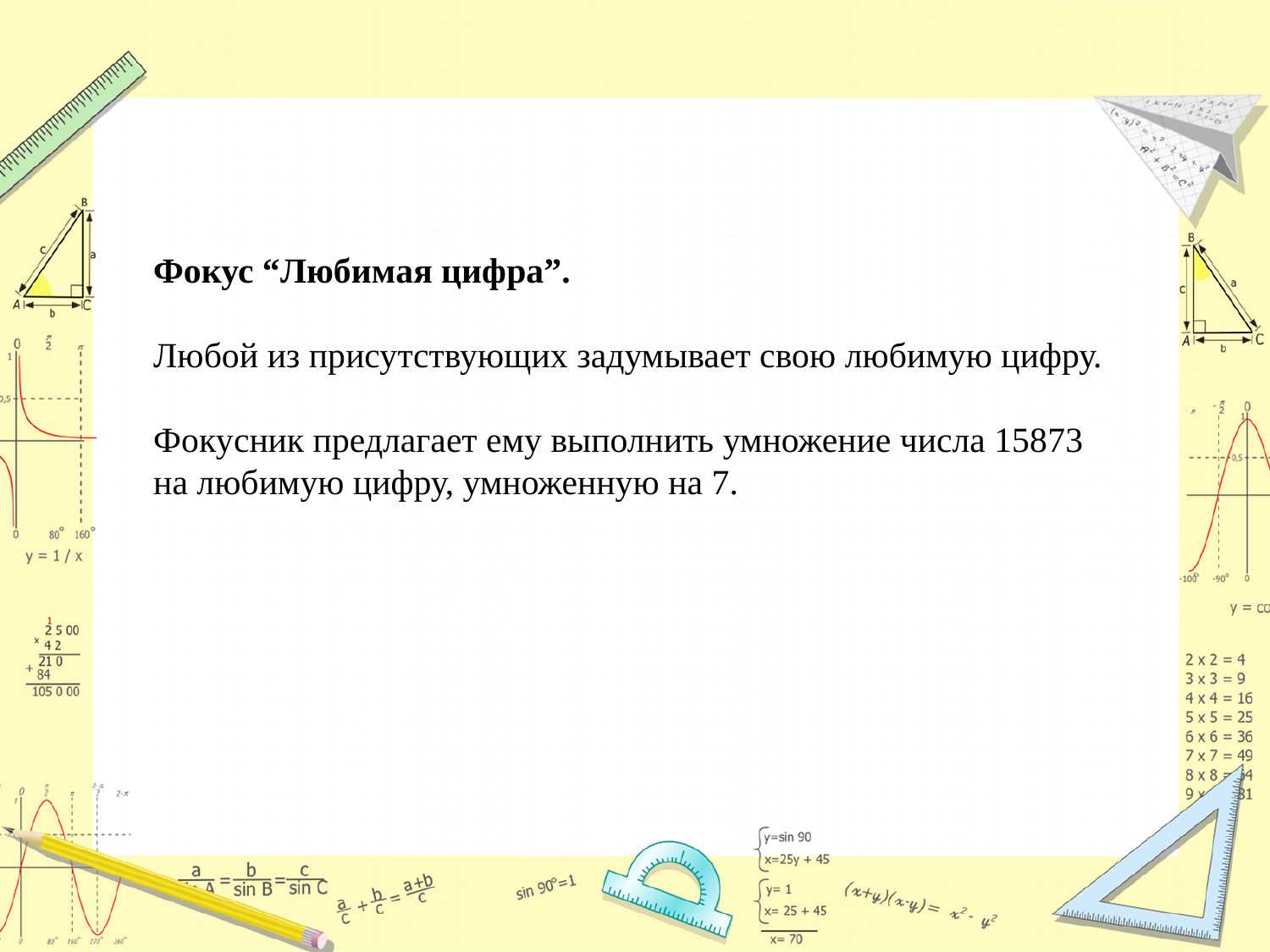

Фокус “Любимая цифра”.

Любой из присутствующих задумывает свою любимую цифру.

Фокусник предлагает ему выполнить умножение числа 15873
на любимую цифру, умноженную на 7.